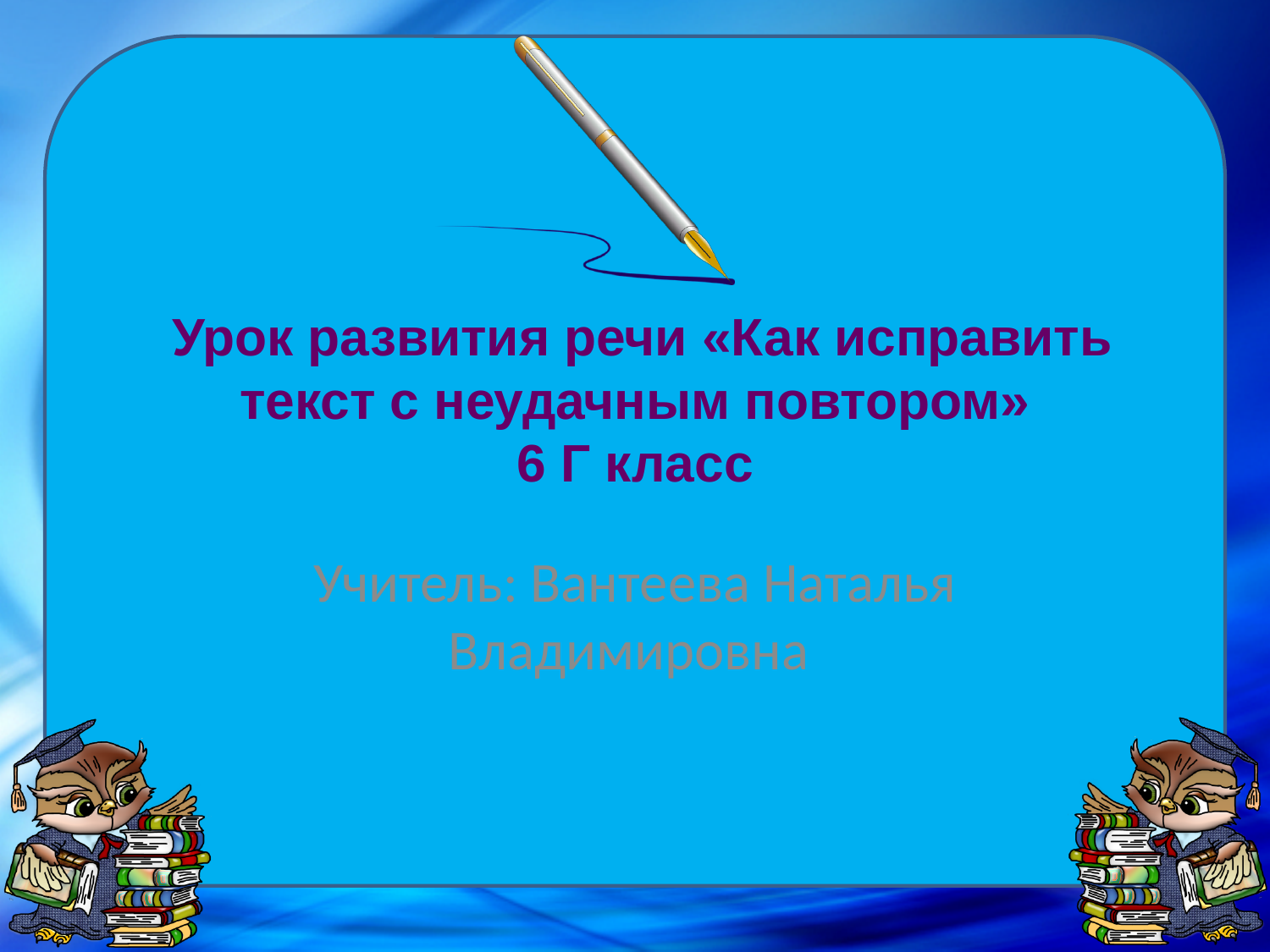

# Урок развития речи «Как исправить текст с неудачным повтором» 6 Г класс
Учитель: Вантеева Наталья Владимировна